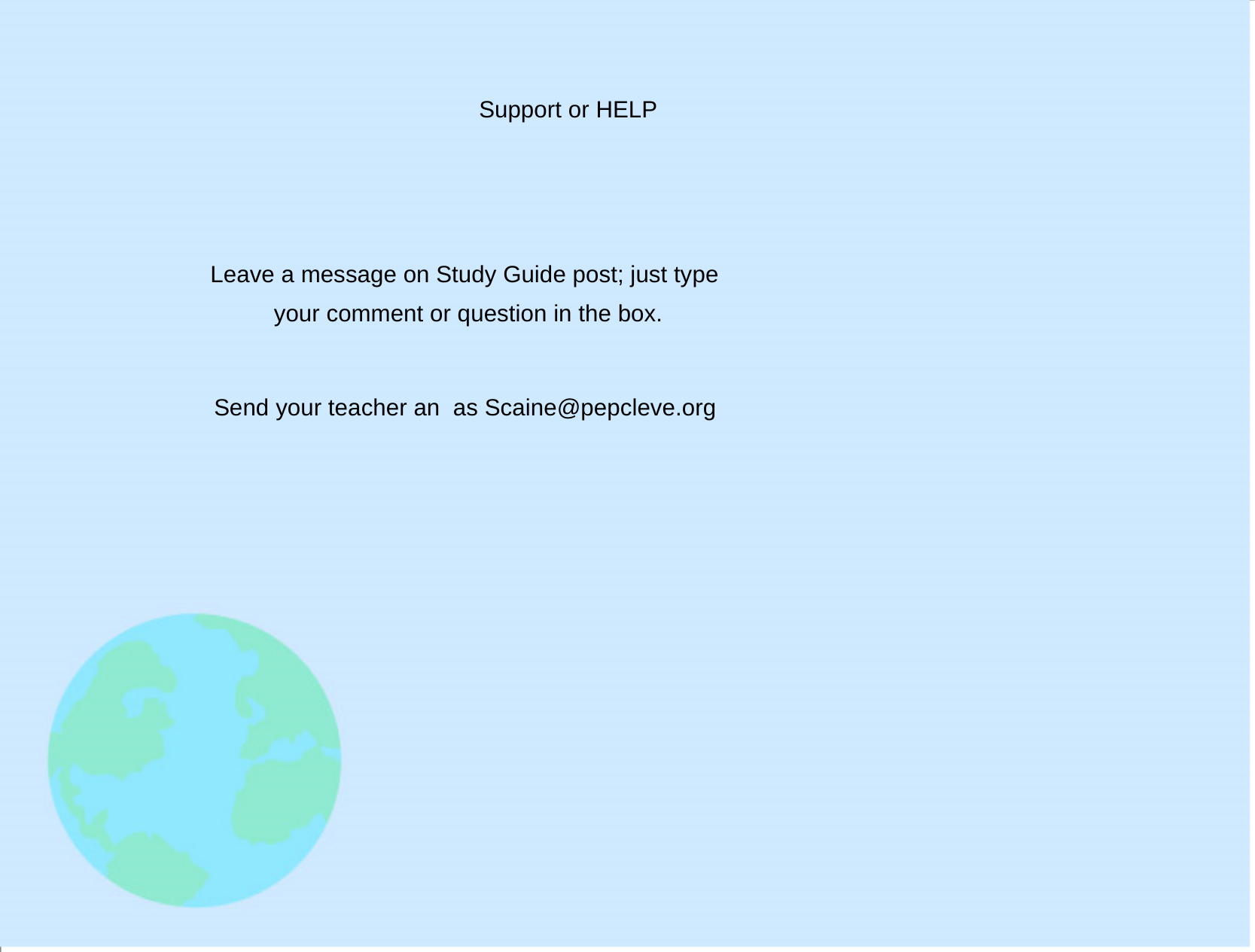

Support or HELP
Leave a message on Study Guide post; just type
your comment or question in the box.
Send your teacher an  as Scaine@pepcleve.org